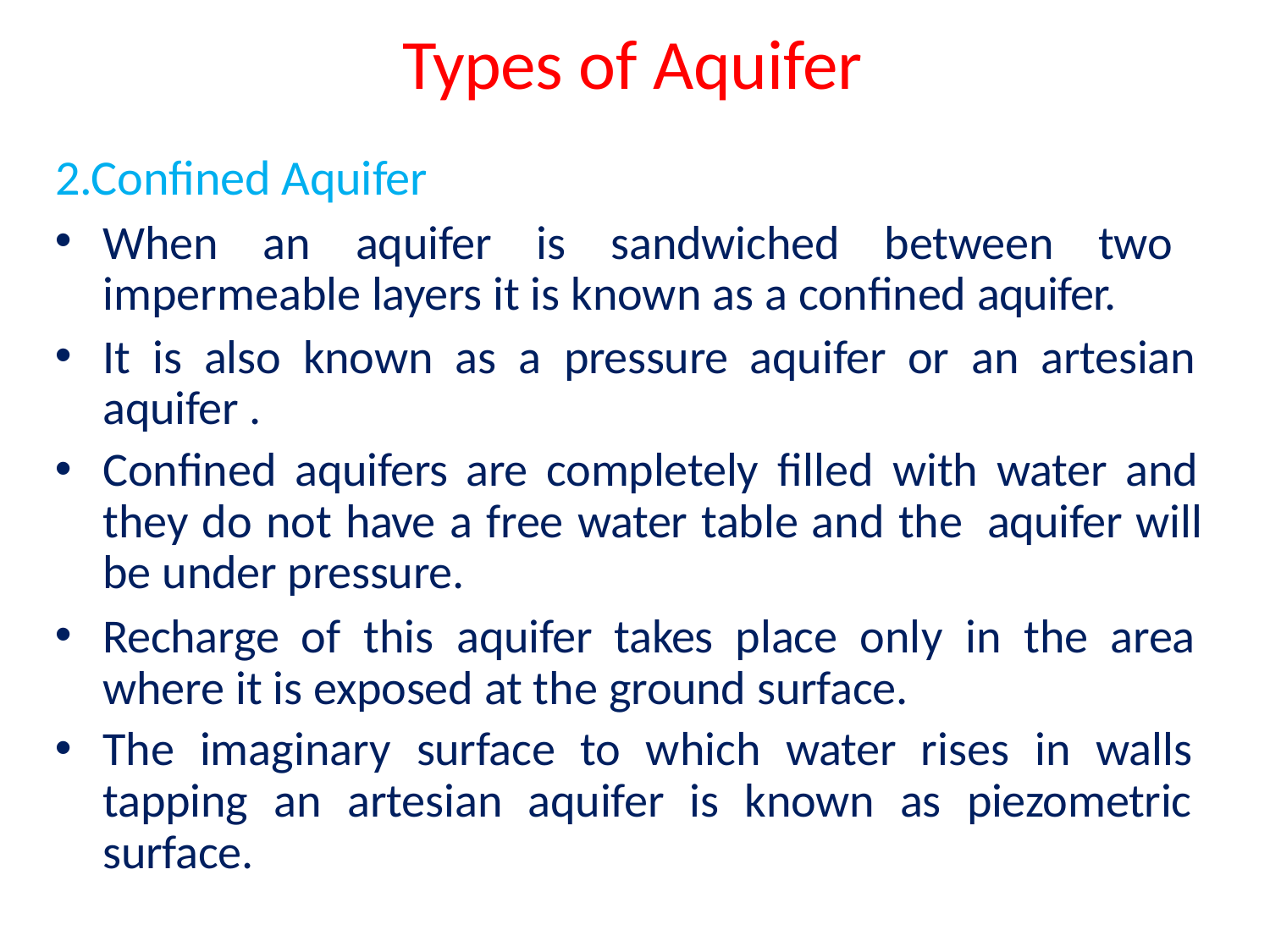

# Types of Aquifer
2.Confined Aquifer
When an aquifer is sandwiched between two  impermeable layers it is known as a confined aquifer.
It is also known as a pressure aquifer or an artesian  aquifer .
Confined aquifers are completely filled with water and  they do not have a free water table and the aquifer will  be under pressure.
Recharge of this aquifer takes place only in the area  where it is exposed at the ground surface.
The imaginary surface to which water rises in walls  tapping an artesian aquifer is known as piezometric  surface.